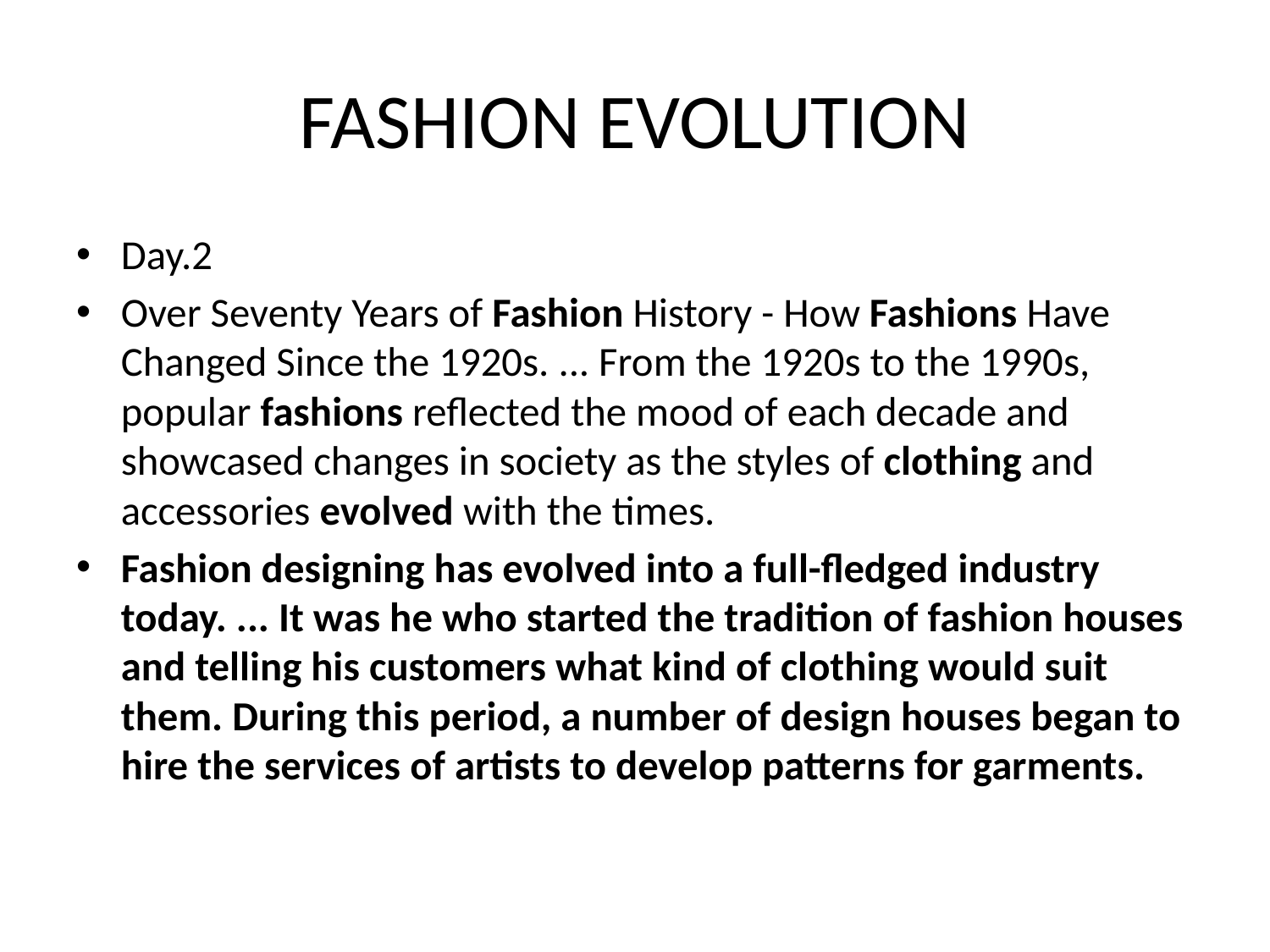

# FASHION EVOLUTION
Day.2
Over Seventy Years of Fashion History - How Fashions Have Changed Since the 1920s. ... From the 1920s to the 1990s, popular fashions reflected the mood of each decade and showcased changes in society as the styles of clothing and accessories evolved with the times.
Fashion designing has evolved into a full-fledged industry today. ... It was he who started the tradition of fashion houses and telling his customers what kind of clothing would suit them. During this period, a number of design houses began to hire the services of artists to develop patterns for garments.